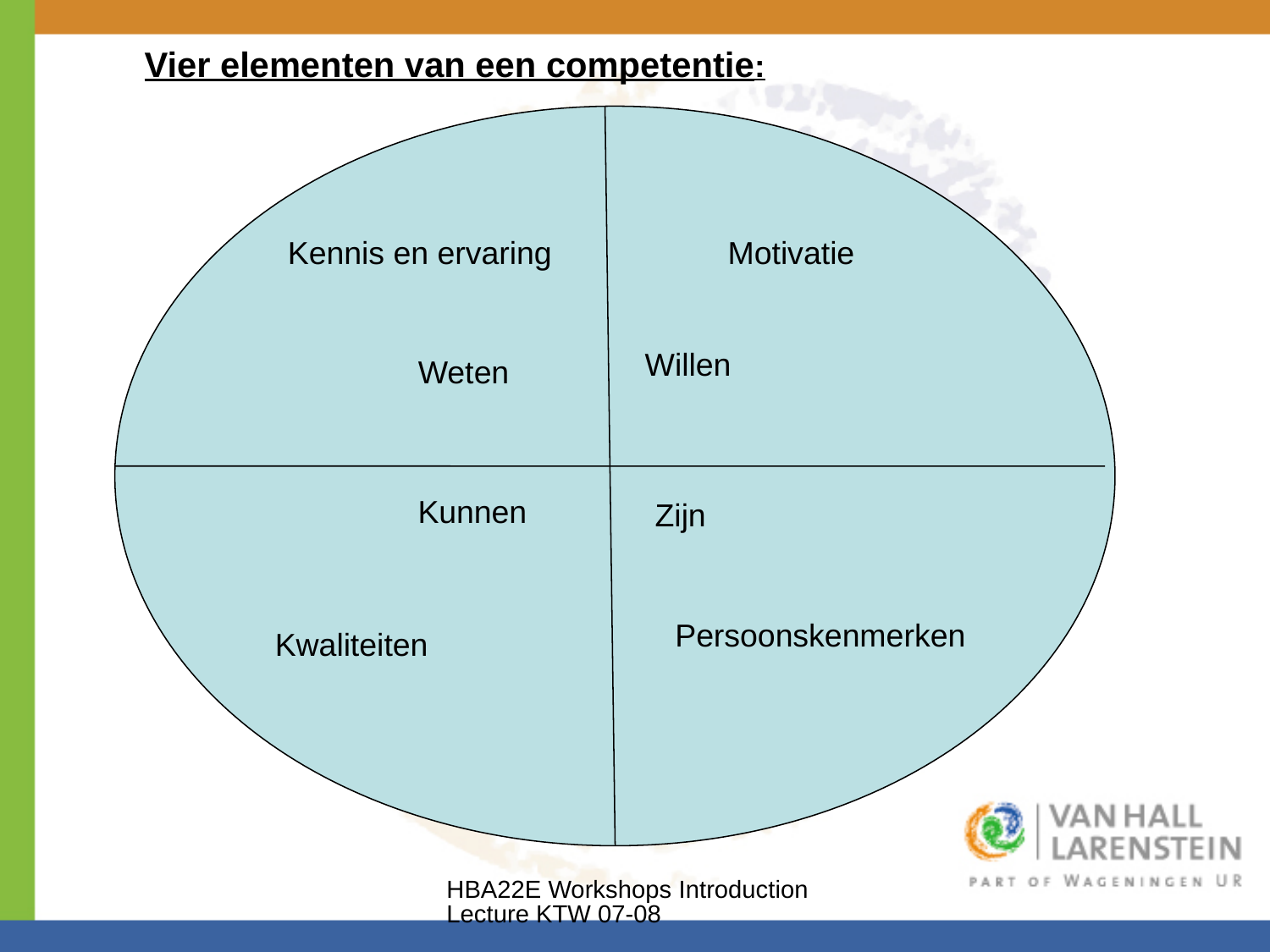

Vier elementen van een competentie:

Kennis en ervaring
Motivatie
Willen
Weten

Kunnen
Zijn
Persoonskenmerken
Kwaliteiten
HBA22E Workshops Introduction Lecture KTW 07-08